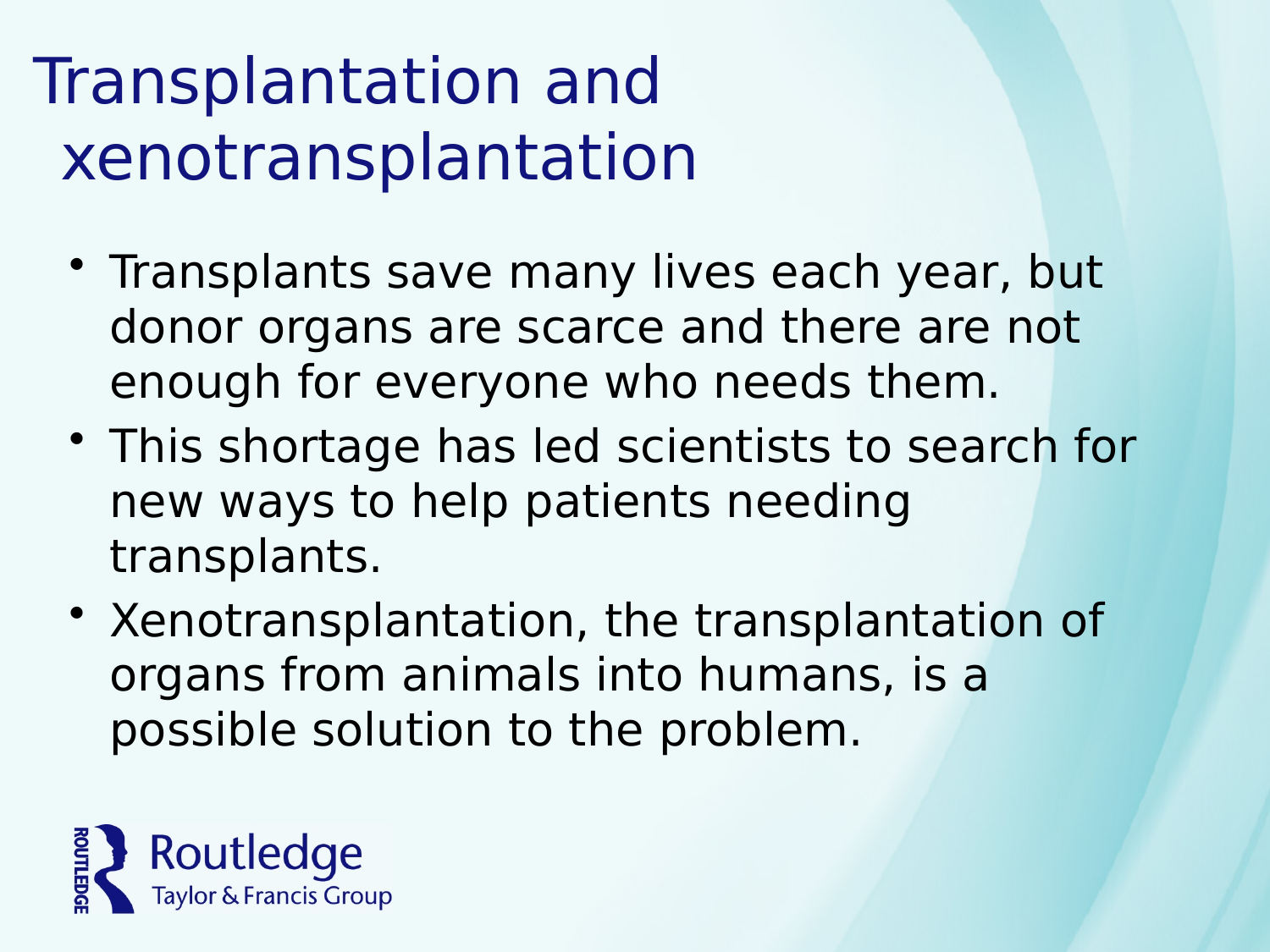

# Transplantation and xenotransplantation
Transplants save many lives each year, but donor organs are scarce and there are not enough for everyone who needs them.
This shortage has led scientists to search for new ways to help patients needing transplants.
Xenotransplantation, the transplantation of organs from animals into humans, is a possible solution to the problem.